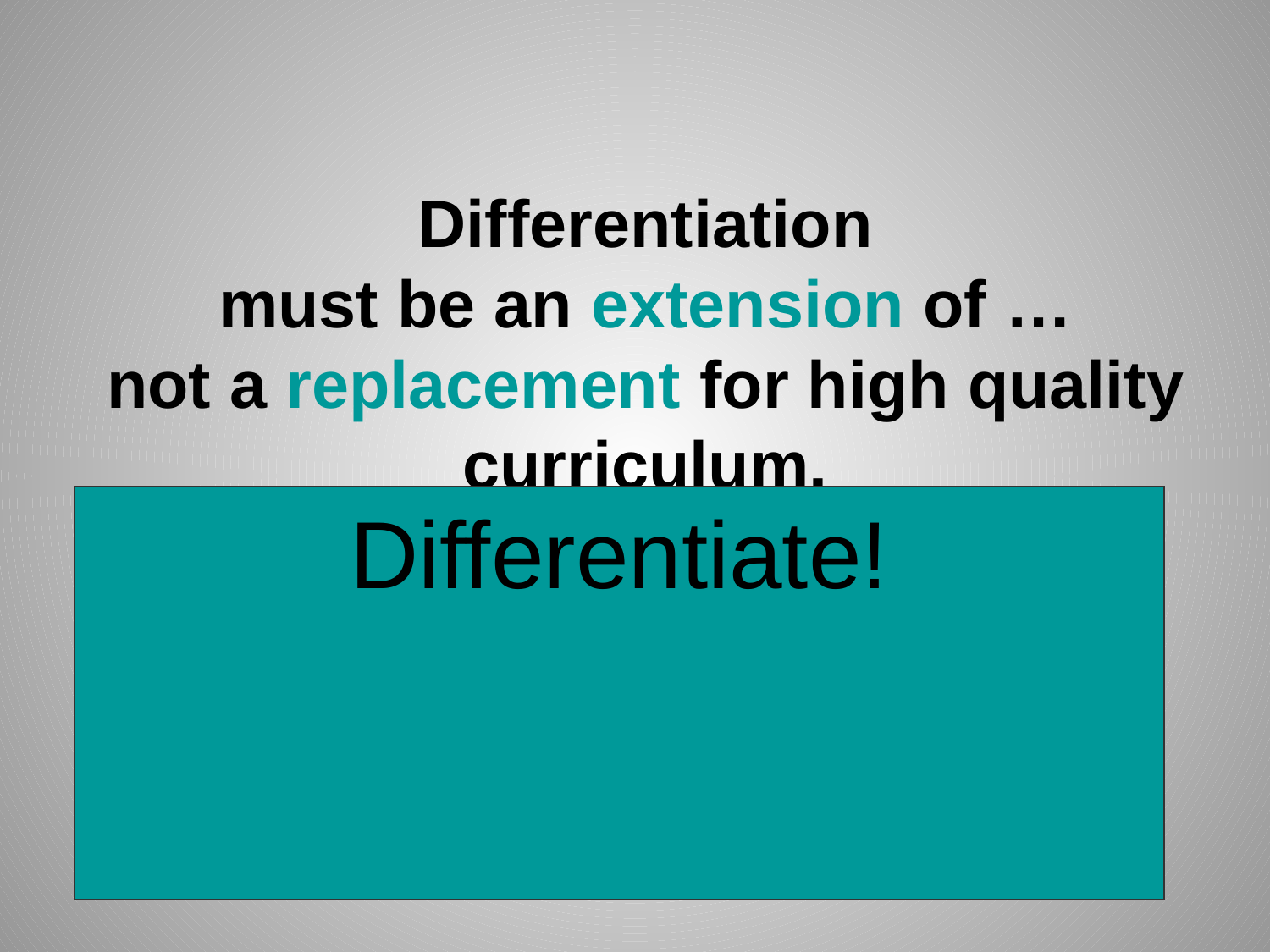

# Differentiation must be an extension of … not a replacement for high quality curriculum.
Differentiate!